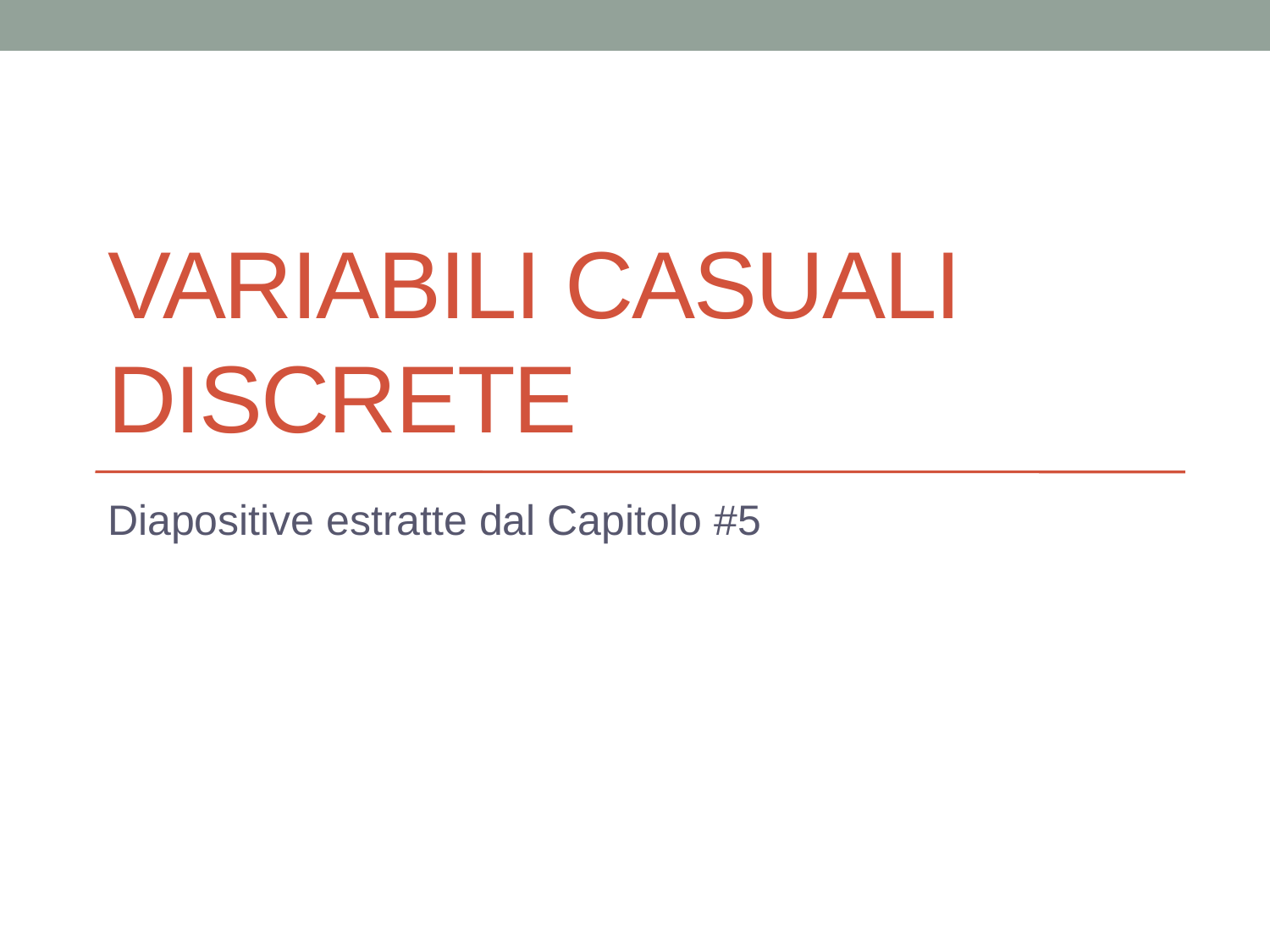

# Variabili Casuali Discrete
Diapositive estratte dal Capitolo #5